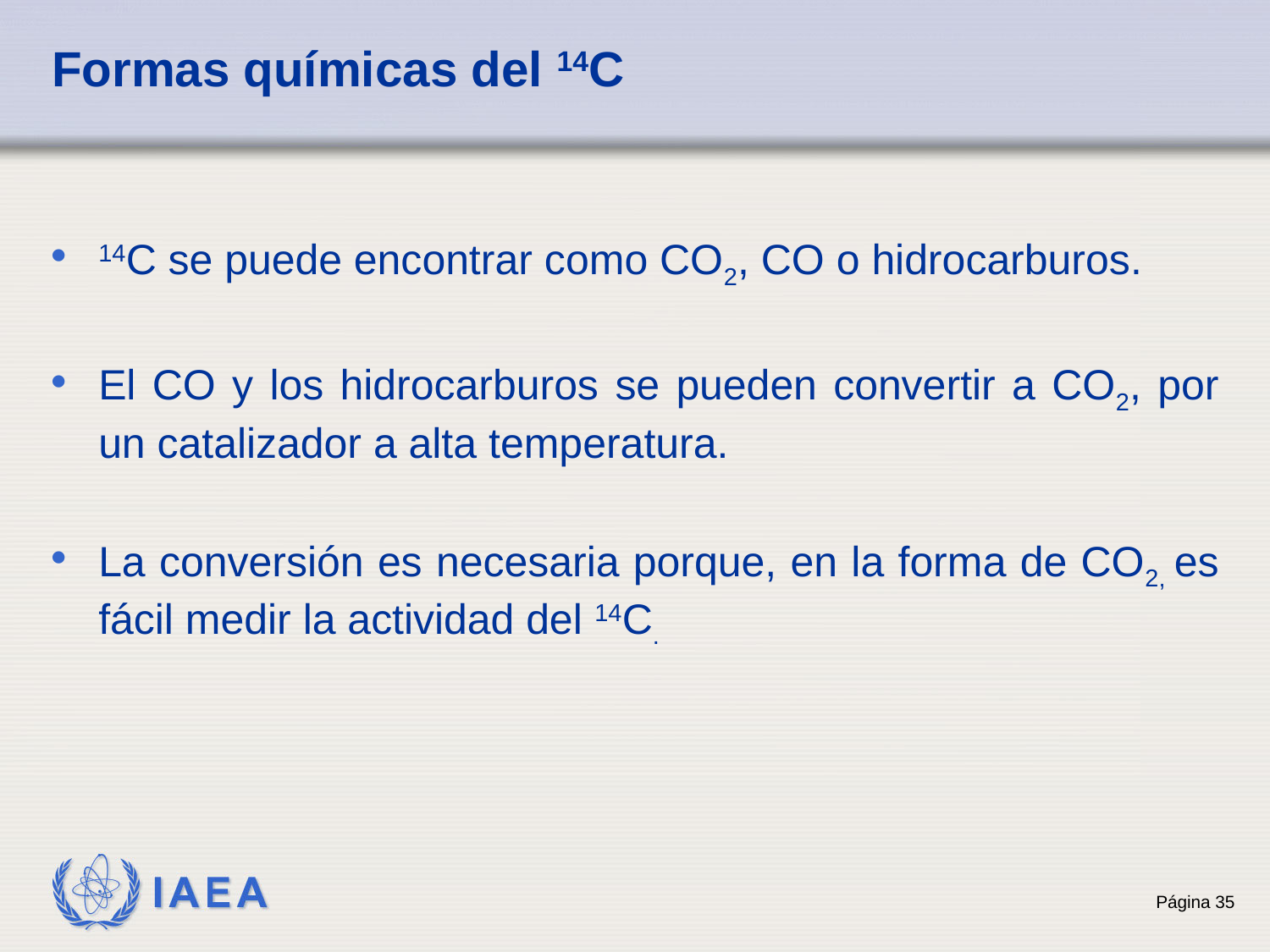

# Formas químicas del 14C
14C se puede encontrar como CO2, CO o hidrocarburos.

El CO y los hidrocarburos se pueden convertir a CO2, por un catalizador a alta temperatura.

La conversión es necesaria porque, en la forma de CO2, es fácil medir la actividad del 14C.

Página 35